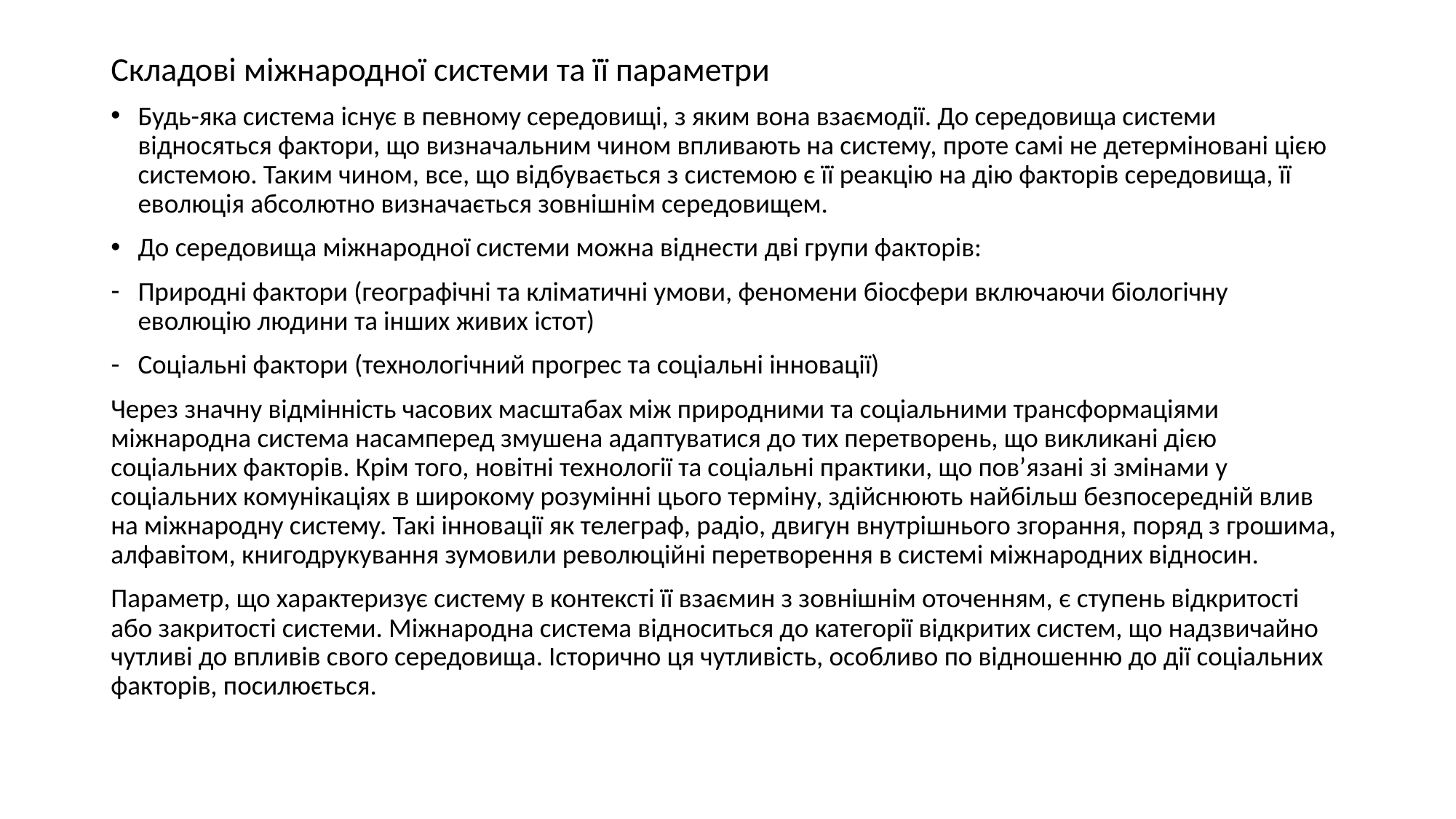

# Складові міжнародної системи та її параметри
Будь-яка система існує в певному середовищі, з яким вона взаємодії. До середовища системи відносяться фактори, що визначальним чином впливають на систему, проте самі не детерміновані цією системою. Таким чином, все, що відбувається з системою є її реакцію на дію факторів середовища, її еволюція абсолютно визначається зовнішнім середовищем.
До середовища міжнародної системи можна віднести дві групи факторів:
Природні фактори (географічні та кліматичні умови, феномени біосфери включаючи біологічну еволюцію людини та інших живих істот)
Соціальні фактори (технологічний прогрес та соціальні інновації)
Через значну відмінність часових масштабах між природними та соціальними трансформаціями  міжнародна система насамперед змушена адаптуватися до тих перетворень, що викликані дією соціальних факторів. Крім того, новітні технології та соціальні практики, що пов’язані зі змінами у соціальних комунікаціях в широкому розумінні цього терміну, здійснюють найбільш безпосередній влив на міжнародну систему. Такі інновації як телеграф, радіо, двигун внутрішнього згорання, поряд з грошима, алфавітом, книгодрукування зумовили революційні перетворення в системі міжнародних відносин.
Параметр, що характеризує систему в контексті її взаємин з зовнішнім оточенням, є ступень відкритості або закритості системи. Міжнародна система відноситься до категорії відкритих систем, що надзвичайно чутливі до впливів свого середовища. Історично ця чутливість, особливо по відношенню до дії соціальних факторів, посилюється.